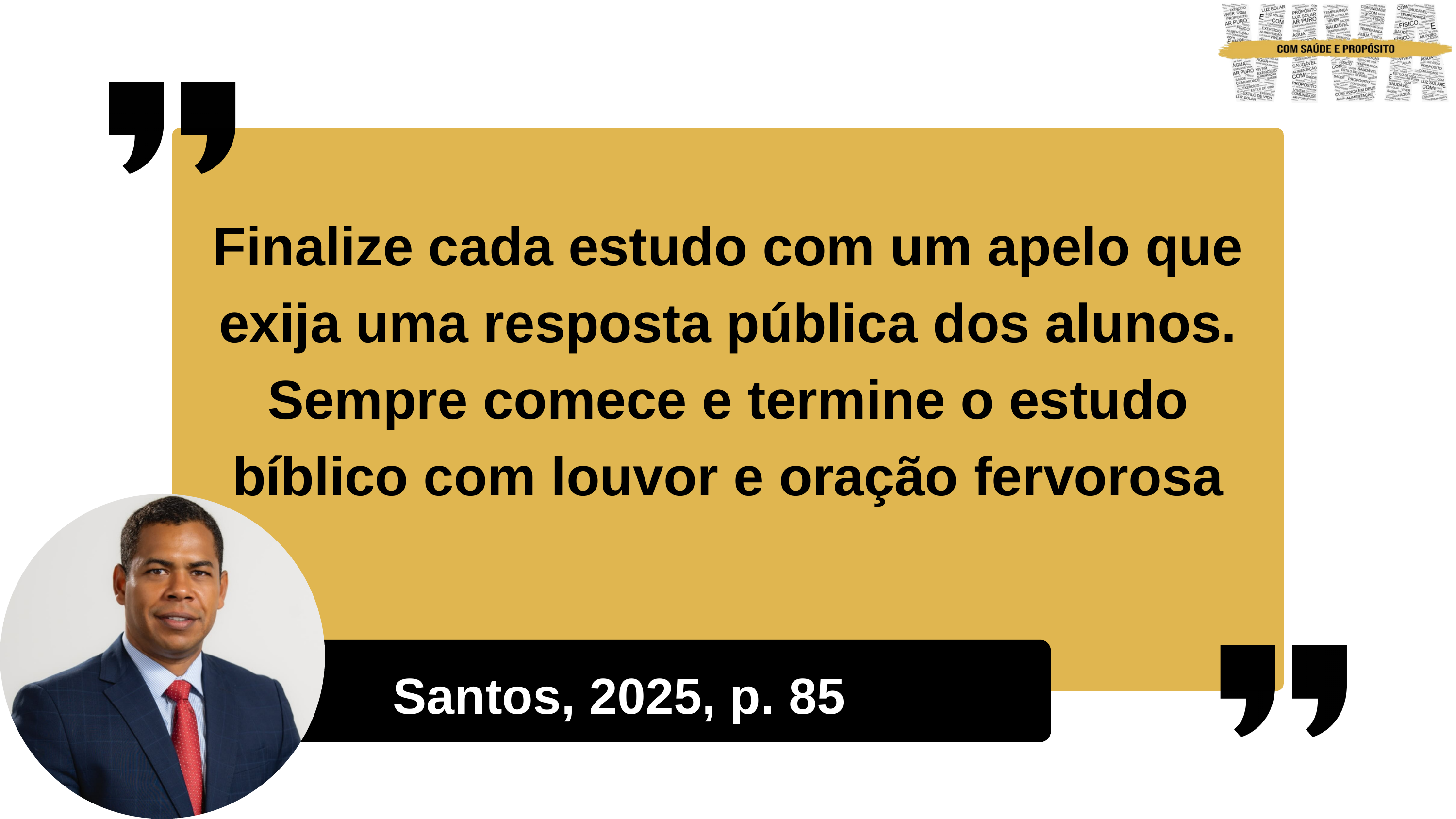

Finalize cada estudo com um apelo que exija uma resposta pública dos alunos. Sempre comece e termine o estudo bíblico com louvor e oração fervorosa

Santos, 2025, p. 85